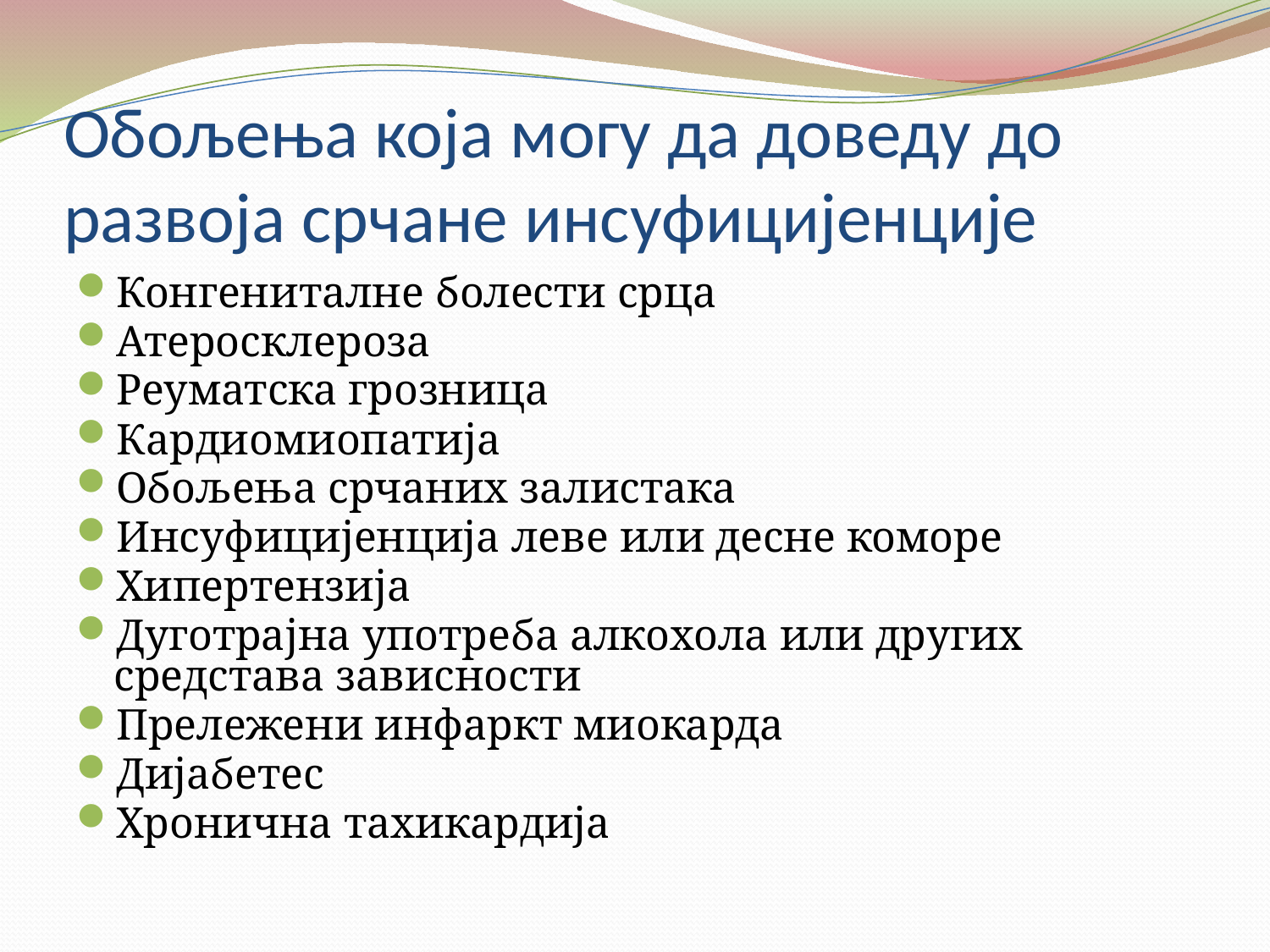

# Обољења која могу да доведу до развоја срчане инсуфицијенције
Конгениталне болести срца
Атеросклероза
Реуматска грозница
Кардиомиопатија
Обољења срчаних залистака
Инсуфицијенција леве или десне коморе
Хипертензија
Дуготрајна употреба алкохола или других средстава зависности
Прележени инфаркт миокарда
Дијабетес
Хронична тахикардија